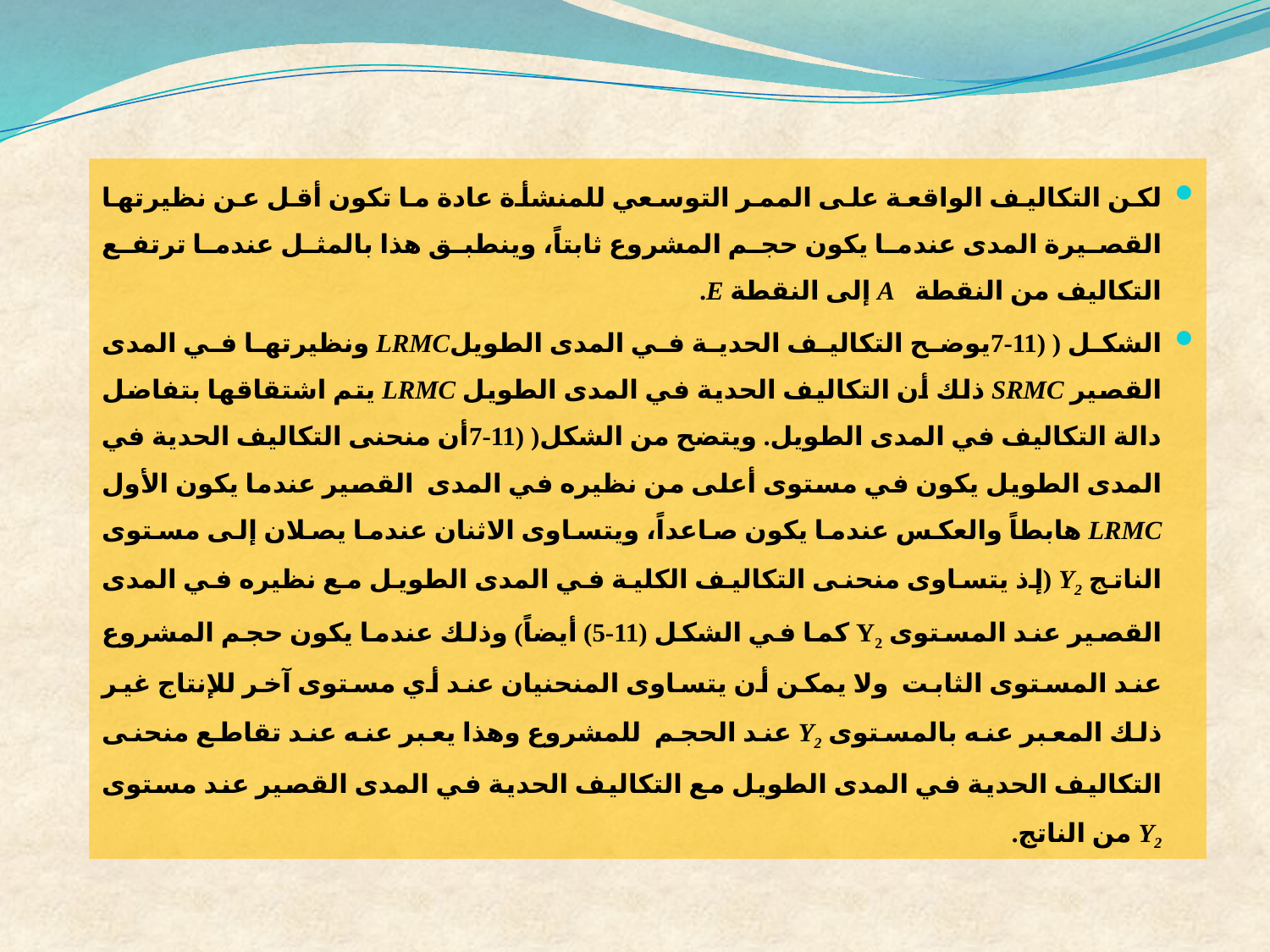

لكن التكاليف الواقعة على الممر التوسعي للمنشأة عادة ما تكون أقل عن نظيرتها القصيرة المدى عندما يكون حجم المشروع ثابتاً، وينطبق هذا بالمثل عندما ترتفع التكاليف من النقطة   A إلى النقطة E.
الشكل ( (11-7يوضح التكاليف الحدية في المدى الطويلLRMC ونظيرتها في المدى القصير SRMC ذلك أن التكاليف الحدية في المدى الطويل LRMC يتم اشتقاقها بتفاضل دالة التكاليف في المدى الطويل. ويتضح من الشكل( (11-7أن منحنى التكاليف الحدية في المدى الطويل يكون في مستوى أعلى من نظيره في المدى  القصير عندما يكون الأول LRMC هابطاً والعكس عندما يكون صاعداً، ويتساوى الاثنان عندما يصلان إلى مستوى الناتج Y2 (إذ يتساوى منحنى التكاليف الكلية في المدى الطويل مع نظيره في المدى القصير عند المستوى Y2 كما في الشكل (11-5) أيضاً) وذلك عندما يكون حجم المشروع عند المستوى الثابت  ولا يمكن أن يتساوى المنحنيان عند أي مستوى آخر للإنتاج غير ذلك المعبر عنه بالمستوى Y2 عند الحجم  للمشروع وهذا يعبر عنه عند تقاطع منحنى التكاليف الحدية في المدى الطويل مع التكاليف الحدية في المدى القصير عند مستوى Y2 من الناتج.